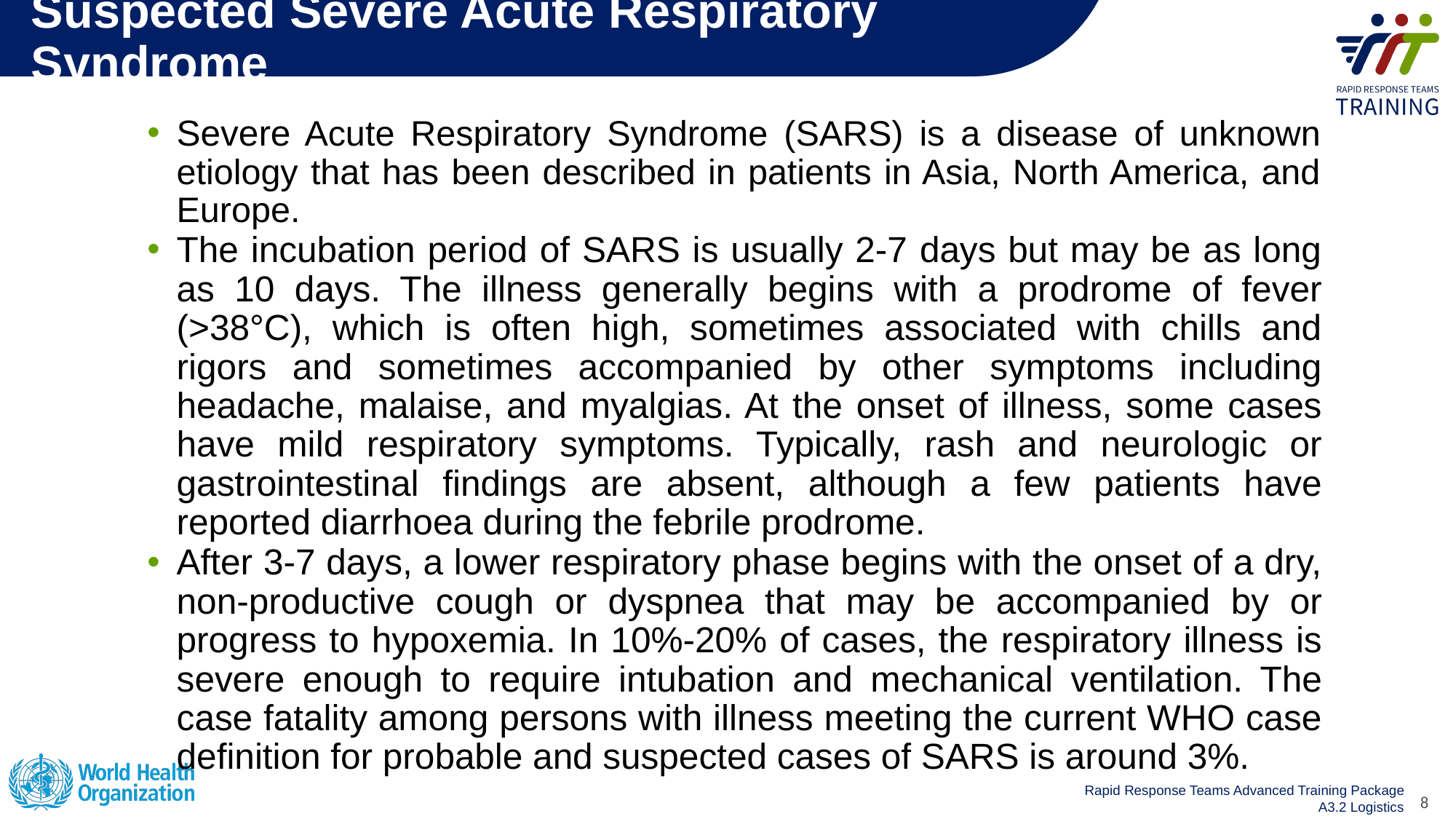

# Suspected Severe Acute Respiratory Syndrome
Severe Acute Respiratory Syndrome (SARS) is a disease of unknown etiology that has been described in patients in Asia, North America, and Europe.
The incubation period of SARS is usually 2-7 days but may be as long as 10 days. The illness generally begins with a prodrome of fever (>38°C), which is often high, sometimes associated with chills and rigors and sometimes accompanied by other symptoms including headache, malaise, and myalgias. At the onset of illness, some cases have mild respiratory symptoms. Typically, rash and neurologic or gastrointestinal findings are absent, although a few patients have reported diarrhoea during the febrile prodrome.
After 3-7 days, a lower respiratory phase begins with the onset of a dry, non-productive cough or dyspnea that may be accompanied by or progress to hypoxemia. In 10%-20% of cases, the respiratory illness is severe enough to require intubation and mechanical ventilation. The case fatality among persons with illness meeting the current WHO case definition for probable and suspected cases of SARS is around 3%.
8